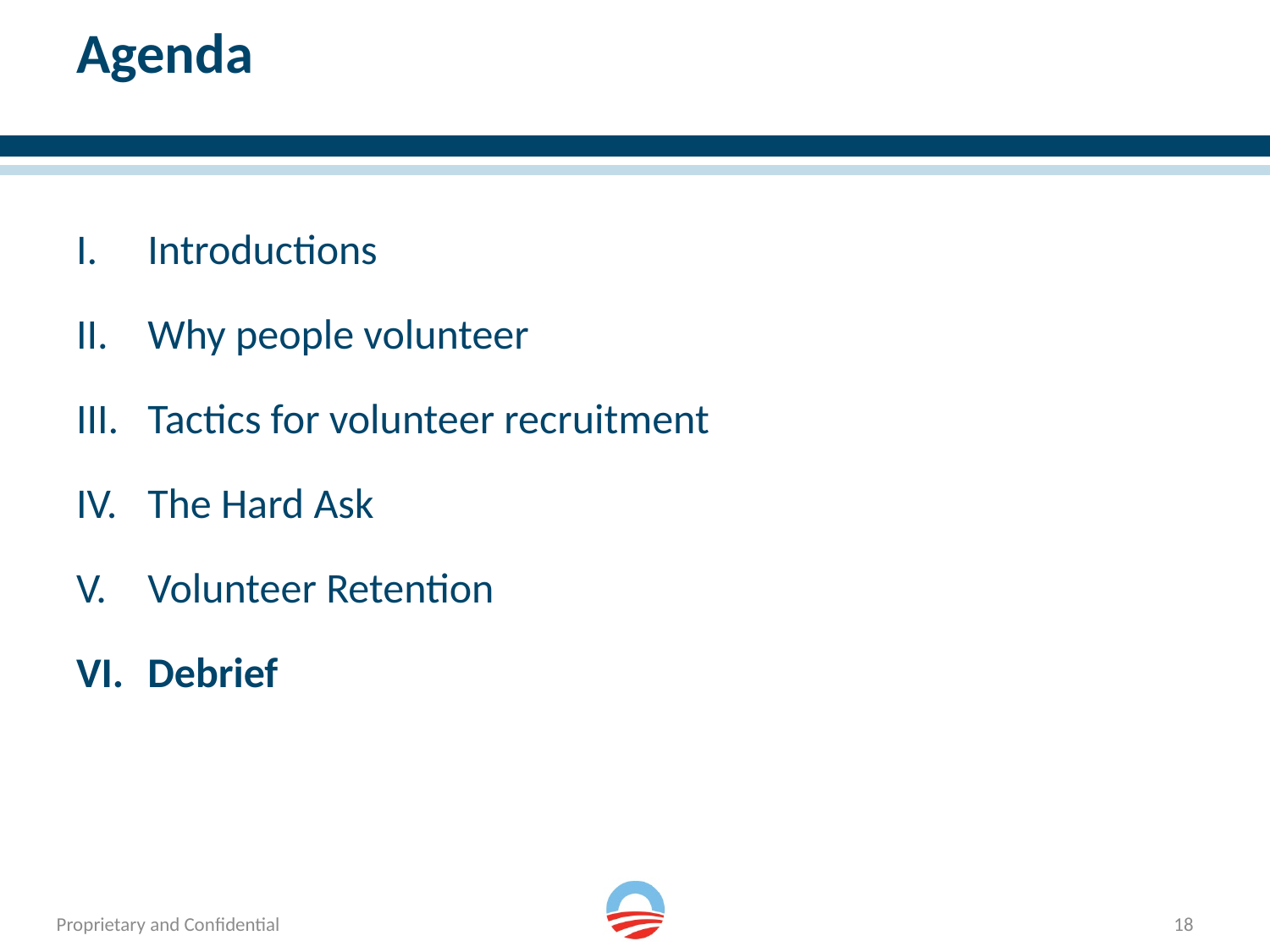

# Agenda
Introductions
Why people volunteer
Tactics for volunteer recruitment
The Hard Ask
Volunteer Retention
Debrief

18